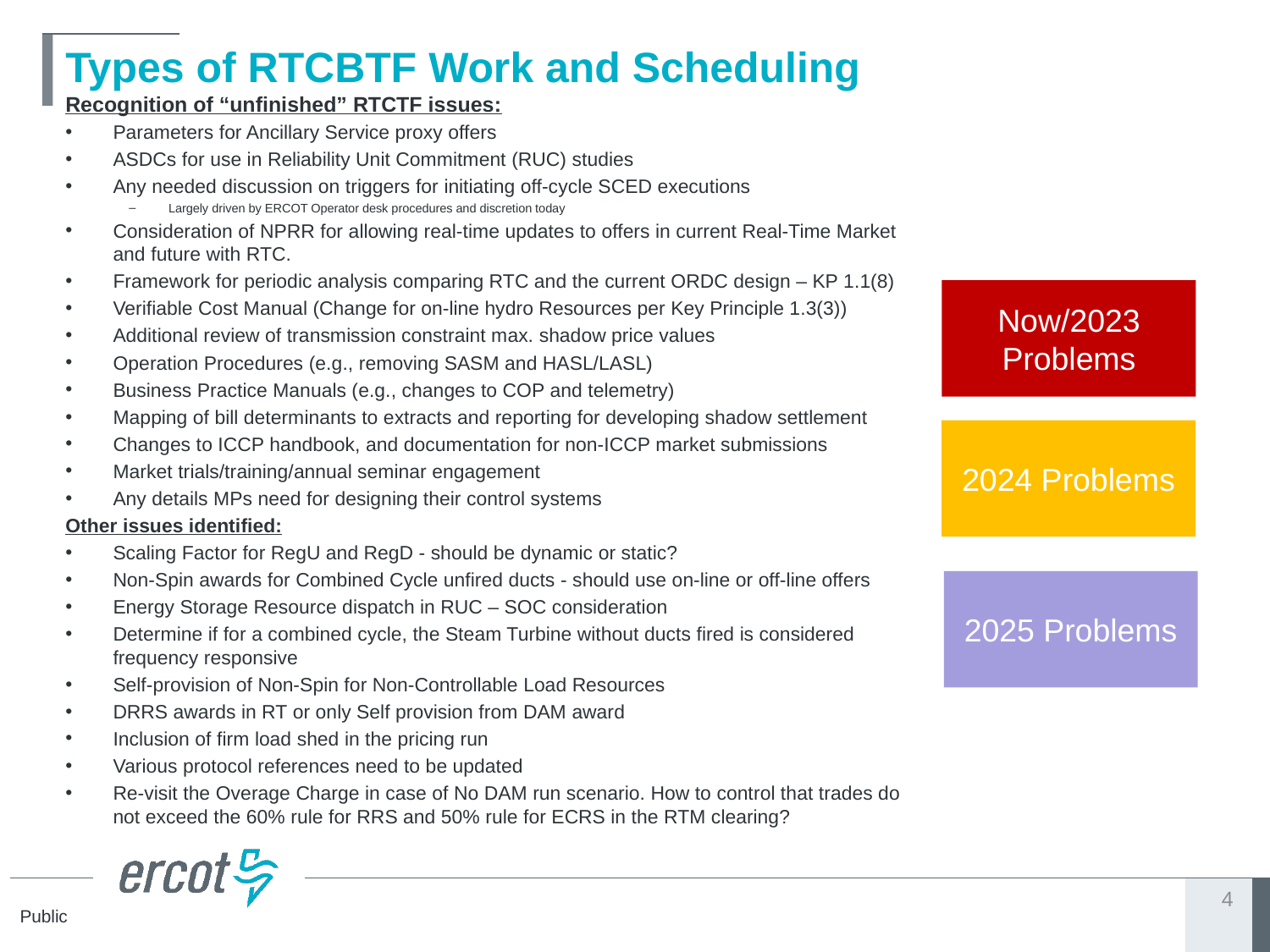

# Types of RTCBTF Work and Scheduling
Recognition of “unfinished” RTCTF issues:
Parameters for Ancillary Service proxy offers
ASDCs for use in Reliability Unit Commitment (RUC) studies
Any needed discussion on triggers for initiating off-cycle SCED executions
Largely driven by ERCOT Operator desk procedures and discretion today
Consideration of NPRR for allowing real-time updates to offers in current Real-Time Market and future with RTC.
Framework for periodic analysis comparing RTC and the current ORDC design – KP 1.1(8)
Verifiable Cost Manual (Change for on-line hydro Resources per Key Principle 1.3(3))
Additional review of transmission constraint max. shadow price values
Operation Procedures (e.g., removing SASM and HASL/LASL)
Business Practice Manuals (e.g., changes to COP and telemetry)
Mapping of bill determinants to extracts and reporting for developing shadow settlement
Changes to ICCP handbook, and documentation for non-ICCP market submissions
Market trials/training/annual seminar engagement
Any details MPs need for designing their control systems
Other issues identified:
Scaling Factor for RegU and RegD - should be dynamic or static?
Non-Spin awards for Combined Cycle unfired ducts - should use on-line or off-line offers
Energy Storage Resource dispatch in RUC – SOC consideration
Determine if for a combined cycle, the Steam Turbine without ducts fired is considered frequency responsive
Self-provision of Non-Spin for Non-Controllable Load Resources
DRRS awards in RT or only Self provision from DAM award
Inclusion of firm load shed in the pricing run
Various protocol references need to be updated
Re-visit the Overage Charge in case of No DAM run scenario. How to control that trades do not exceed the 60% rule for RRS and 50% rule for ECRS in the RTM clearing?

Now/2023 Problems
2024 Problems
2025 Problems